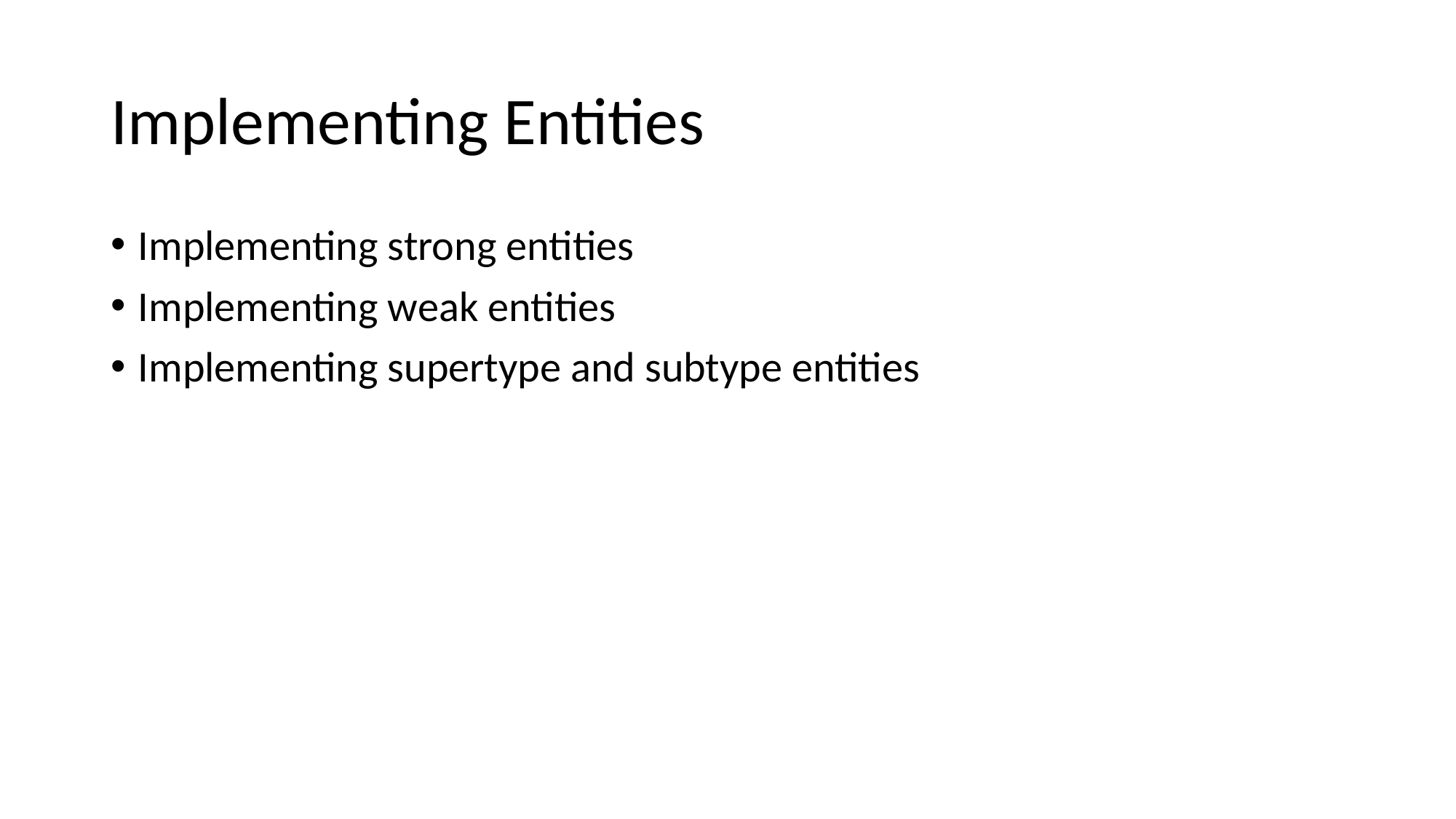

# Implementing Entities
Implementing strong entities
Implementing weak entities
Implementing supertype and subtype entities